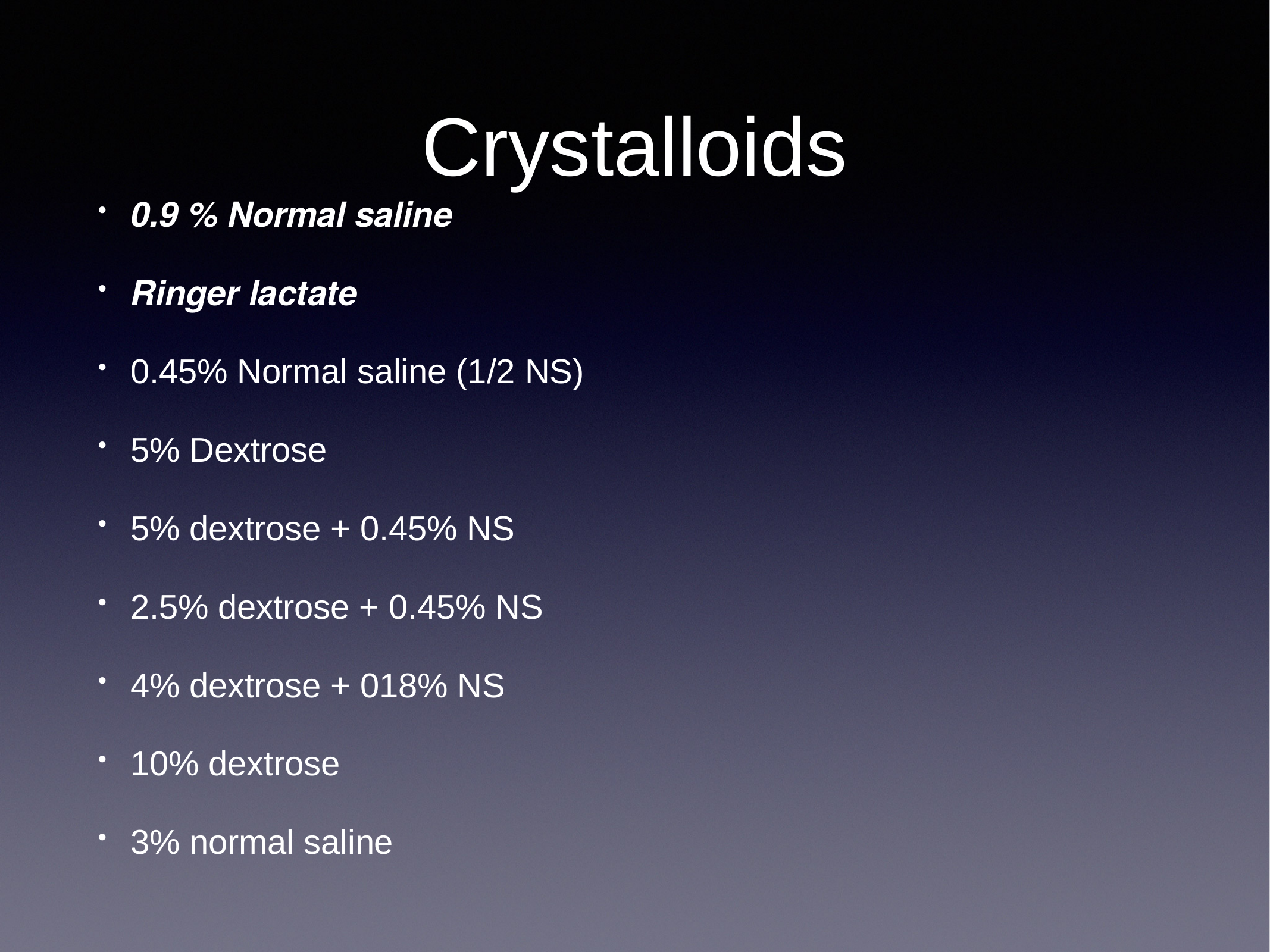

# Crystalloids
0.9 % Normal saline
Ringer lactate
0.45% Normal saline (1/2 NS)
5% Dextrose
5% dextrose + 0.45% NS
2.5% dextrose + 0.45% NS
4% dextrose + 018% NS
10% dextrose
3% normal saline